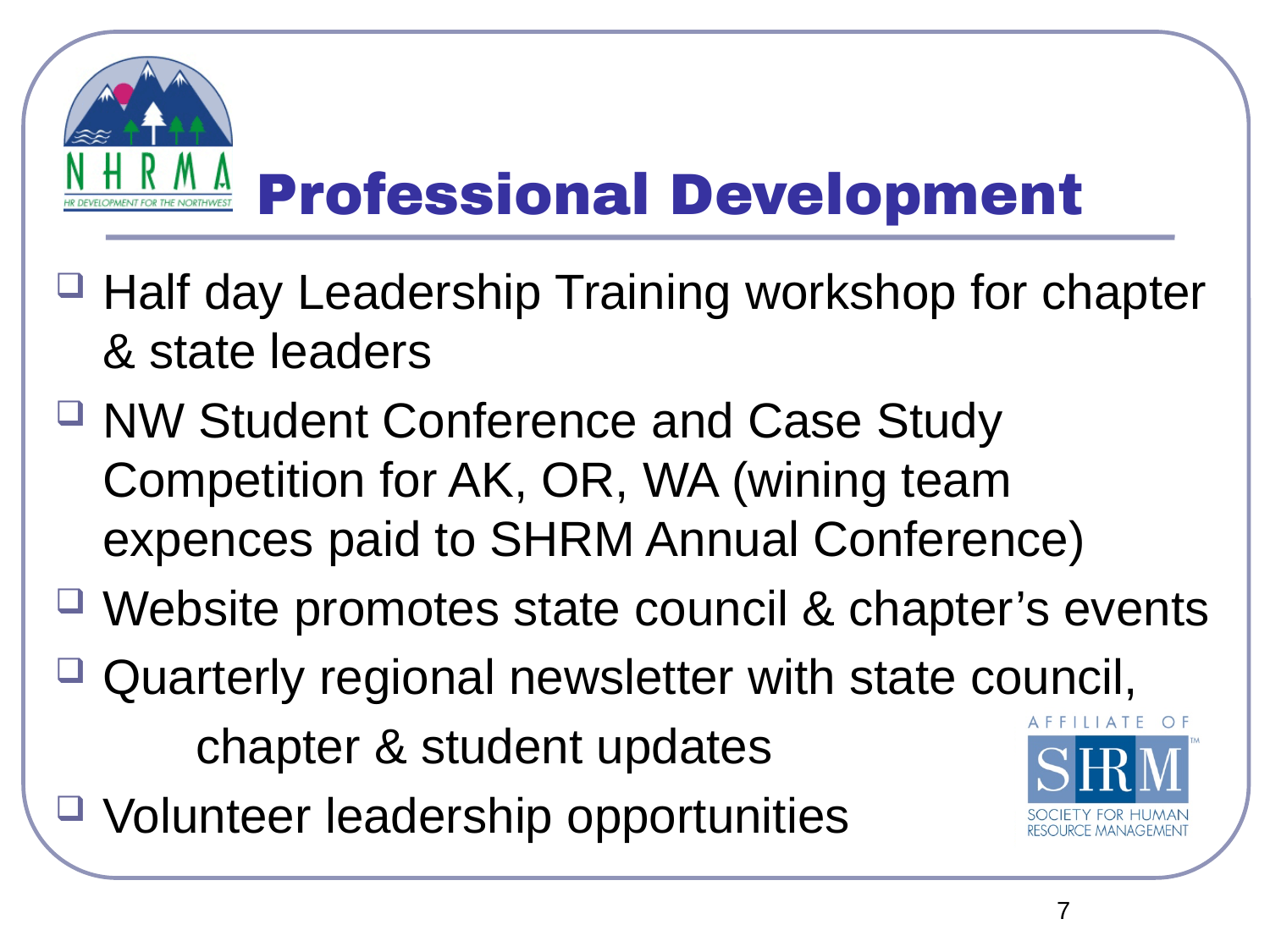

# Professional Development
Half day Leadership Training workshop for chapter & state leaders
NW Student Conference and Case Study Competition for AK, OR, WA (wining team expences paid to SHRM Annual Conference)
Website promotes state council & chapter’s events
Quarterly regional newsletter with state council,
	 chapter & student updates
Volunteer leadership opportunities

7